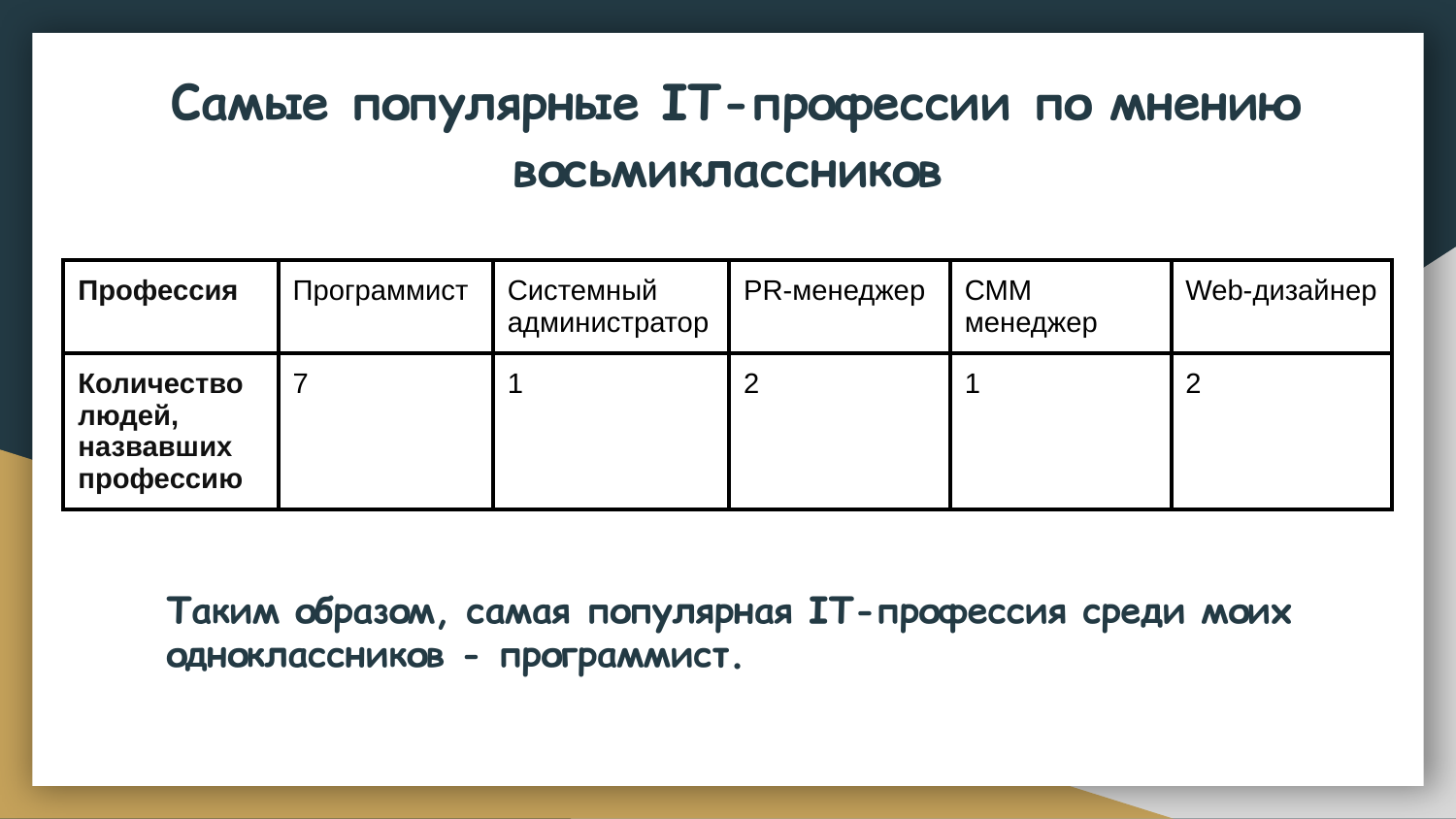

# Самые популярные IT-профессии по мнению восьмиклассников
| Профессия | Программист | Системный администратор | PR-менеджер | СММ менеджер | Web-дизайнер |
| --- | --- | --- | --- | --- | --- |
| Количество людей, назвавших профессию | 7 | 1 | 2 | 1 | 2 |
Таким образом, самая популярная IT-профессия среди моих одноклассников - программист.